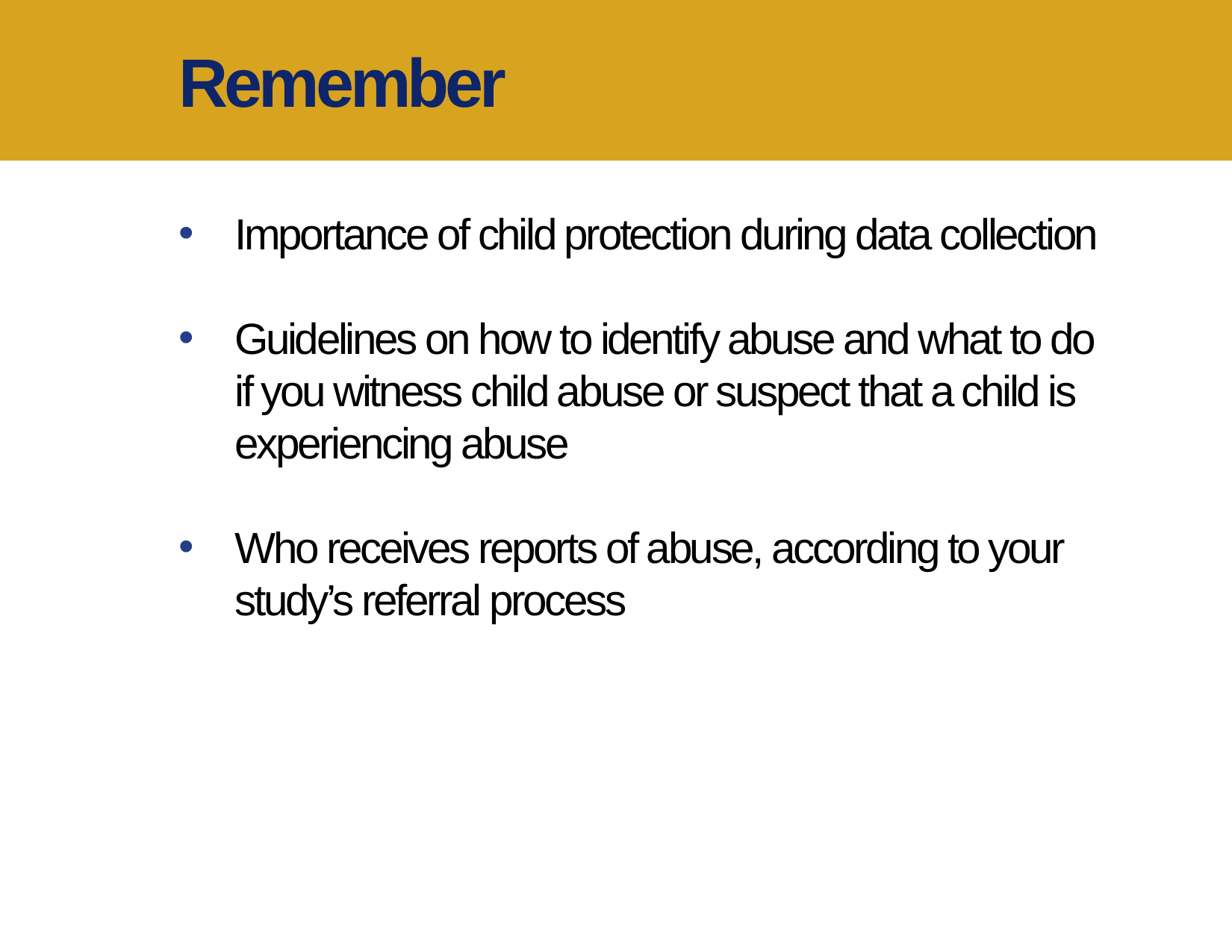

Remember
Importance of child protection during data collection

Guidelines on how to identify abuse and what to do if you witness child abuse or suspect that a child is experiencing abuse

Who receives reports of abuse, according to your study’s referral process
Author Name and Degree Here
MEASURE Evaluation
Your organization here

DATE FOR PRESENTATION IF NECESSARY
NAME OF MEETING